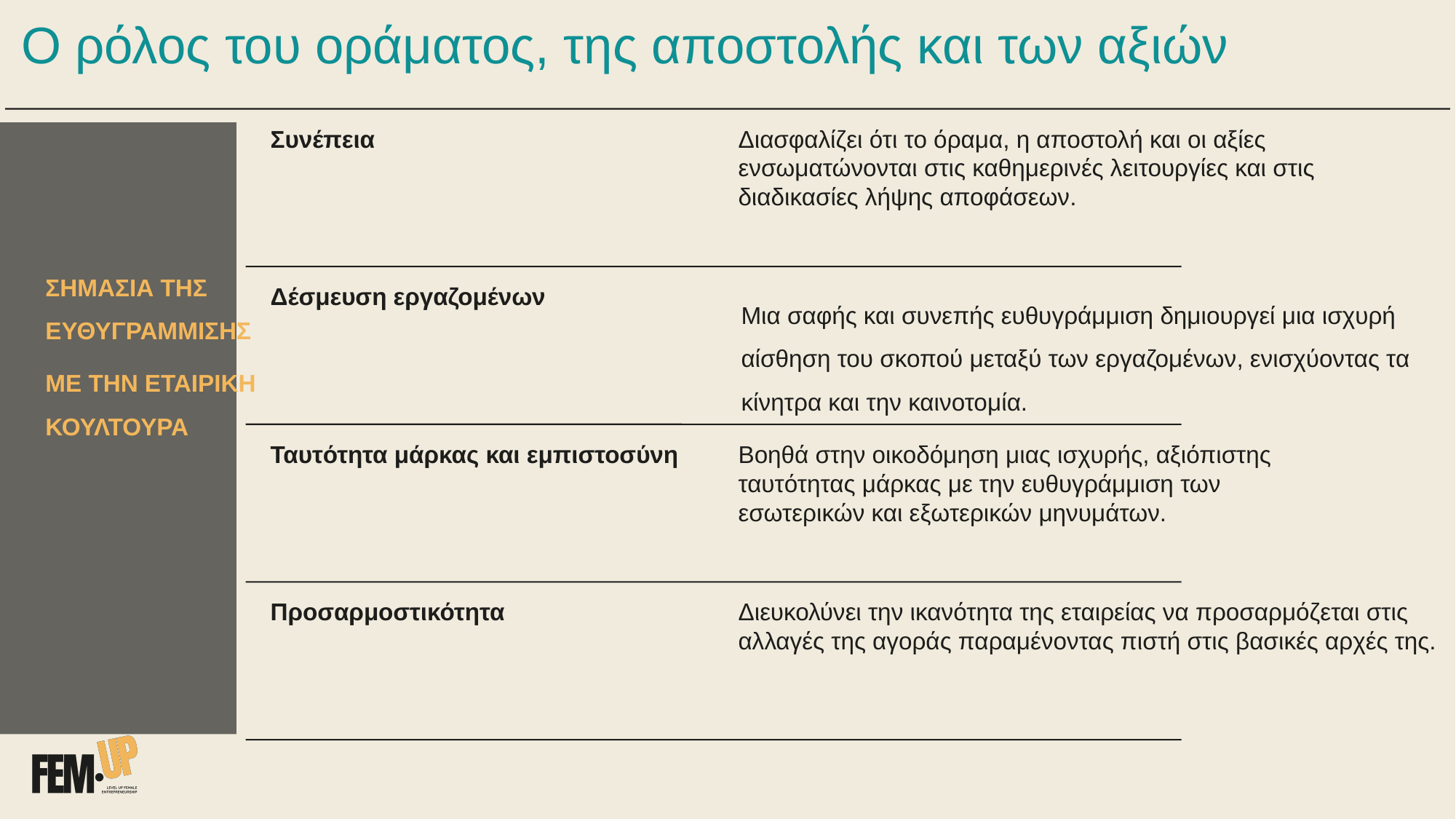

# Ο ρόλος του οράματος, της αποστολής και των αξιών

ΣΗΜΑΣΙΑ ΤΗΣ ΕΥΘΥΓΡΑΜΜΙΣΗΣ
ΜΕ ΤΗΝ ΕΤΑΙΡΙΚΗ ΚΟΥΛΤΟΥΡΑ

Συνέπεια

Διασφαλίζει ότι το όραμα, η αποστολή και οι αξίες ενσωματώνονται στις καθημερινές λειτουργίες και στις διαδικασίες λήψης αποφάσεων.

Δέσμευση εργαζομένων

Μια σαφής και συνεπής ευθυγράμμιση δημιουργεί μια ισχυρή αίσθηση του σκοπού μεταξύ των εργαζομένων, ενισχύοντας τα κίνητρα και την καινοτομία.
Ταυτότητα μάρκας και εμπιστοσύνη

Βοηθά στην οικοδόμηση μιας ισχυρής, αξιόπιστης ταυτότητας μάρκας με την ευθυγράμμιση των εσωτερικών και εξωτερικών μηνυμάτων.

Προσαρμοστικότητα

Διευκολύνει την ικανότητα της εταιρείας να προσαρμόζεται στις αλλαγές της αγοράς παραμένοντας πιστή στις βασικές αρχές της.